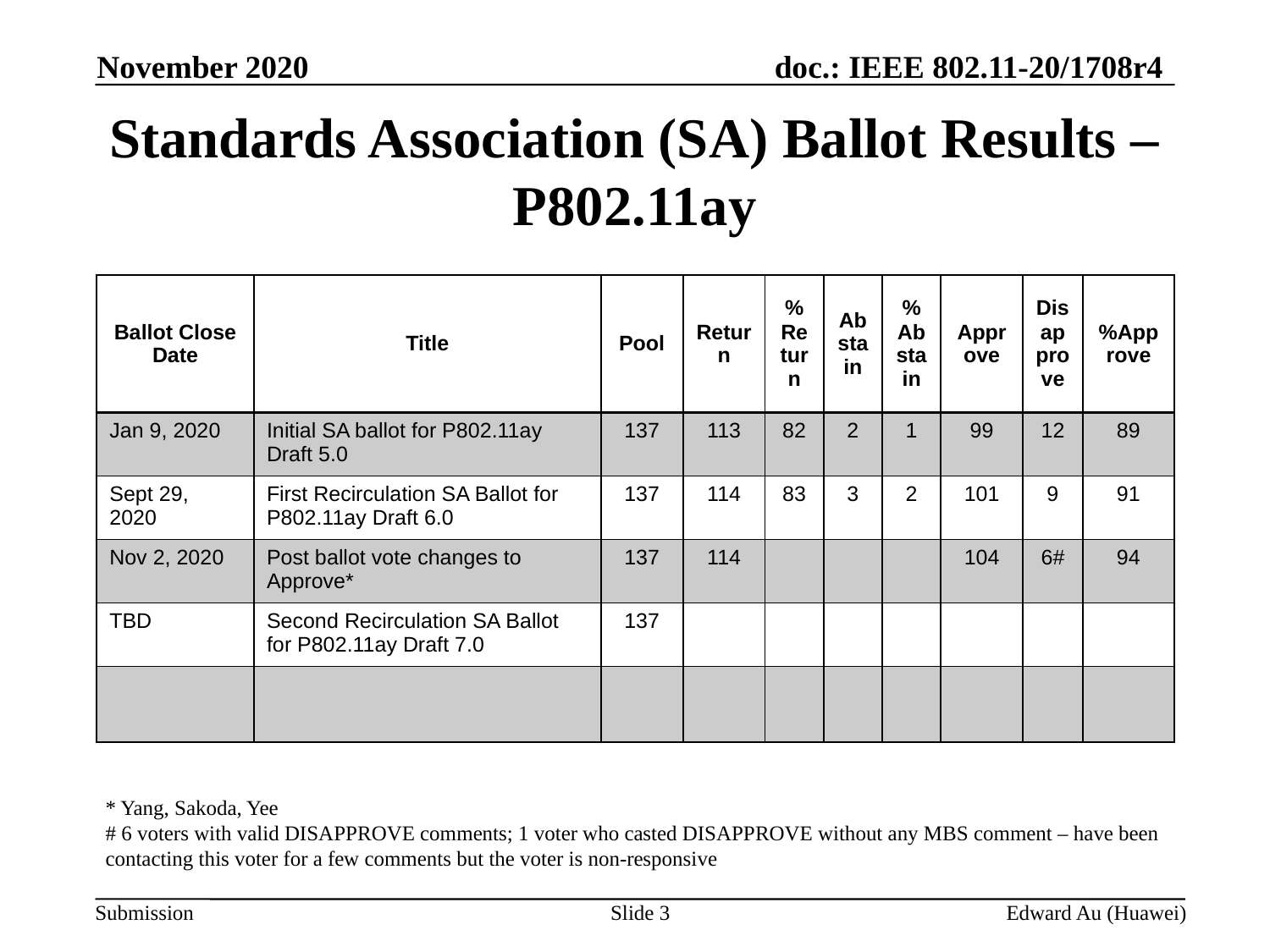

November 2020
# Standards Association (SA) Ballot Results – P802.11ay
| Ballot Close Date | Title | Pool | Return | %Return | Abstain | %Abstain | Approve | Disapprove | %Approve |
| --- | --- | --- | --- | --- | --- | --- | --- | --- | --- |
| Jan 9, 2020 | Initial SA ballot for P802.11ay Draft 5.0 | 137 | 113 | 82 | 2 | 1 | 99 | 12 | 89 |
| Sept 29, 2020 | First Recirculation SA Ballot for P802.11ay Draft 6.0 | 137 | 114 | 83 | 3 | 2 | 101 | 9 | 91 |
| Nov 2, 2020 | Post ballot vote changes to Approve\* | 137 | 114 |  |  |  | 104 | 6# | 94 |
| TBD | Second Recirculation SA Ballot for P802.11ay Draft 7.0 | 137 |  |  |  |  |  |  |  |
|  |  |  |  |  |  |  |  |  |  |
* Yang, Sakoda, Yee
# 6 voters with valid DISAPPROVE comments; 1 voter who casted DISAPPROVE without any MBS comment – have been contacting this voter for a few comments but the voter is non-responsive
Slide 3
Edward Au (Huawei)